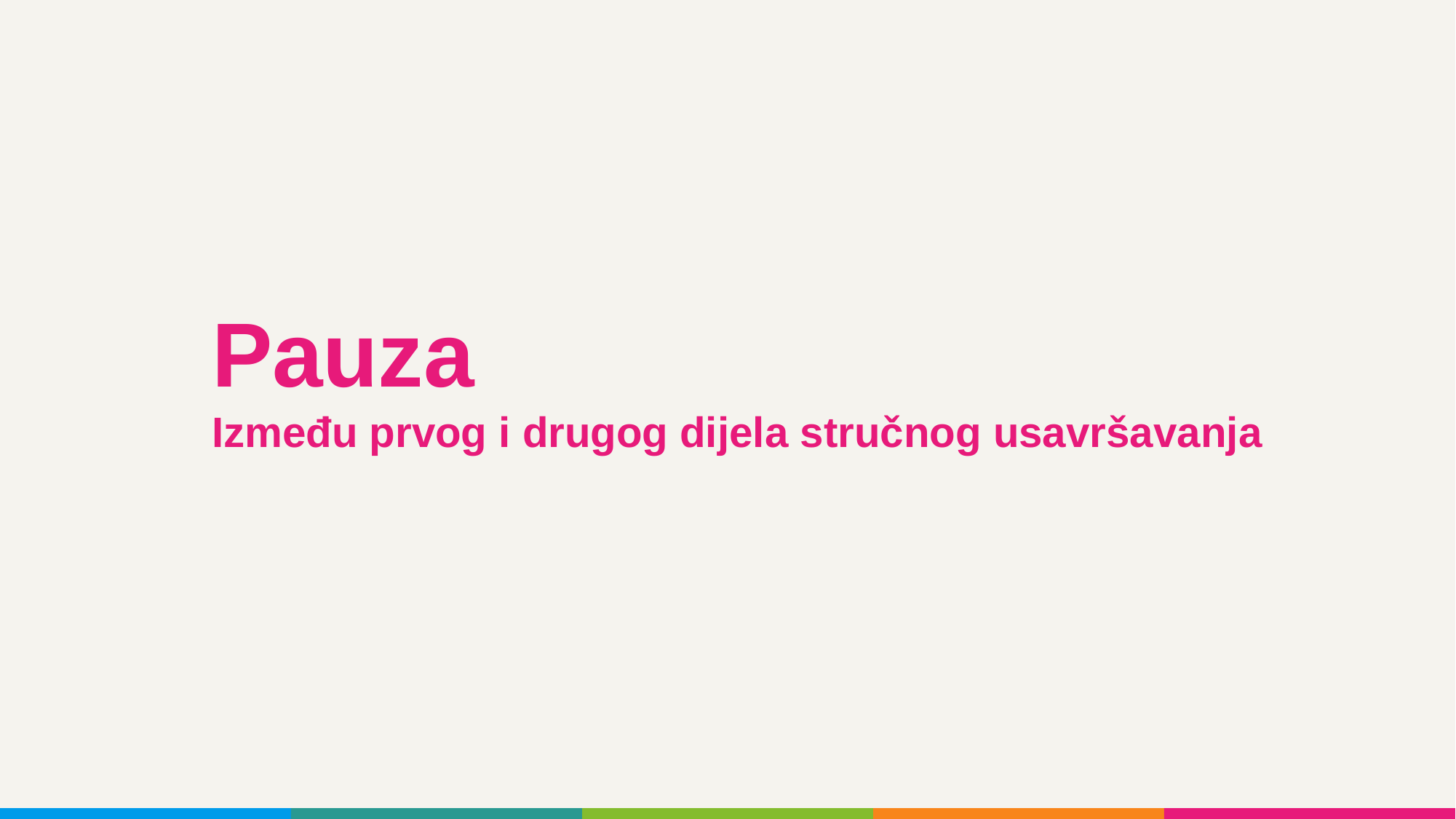

Pauza
Između prvog i drugog dijela stručnog usavršavanja